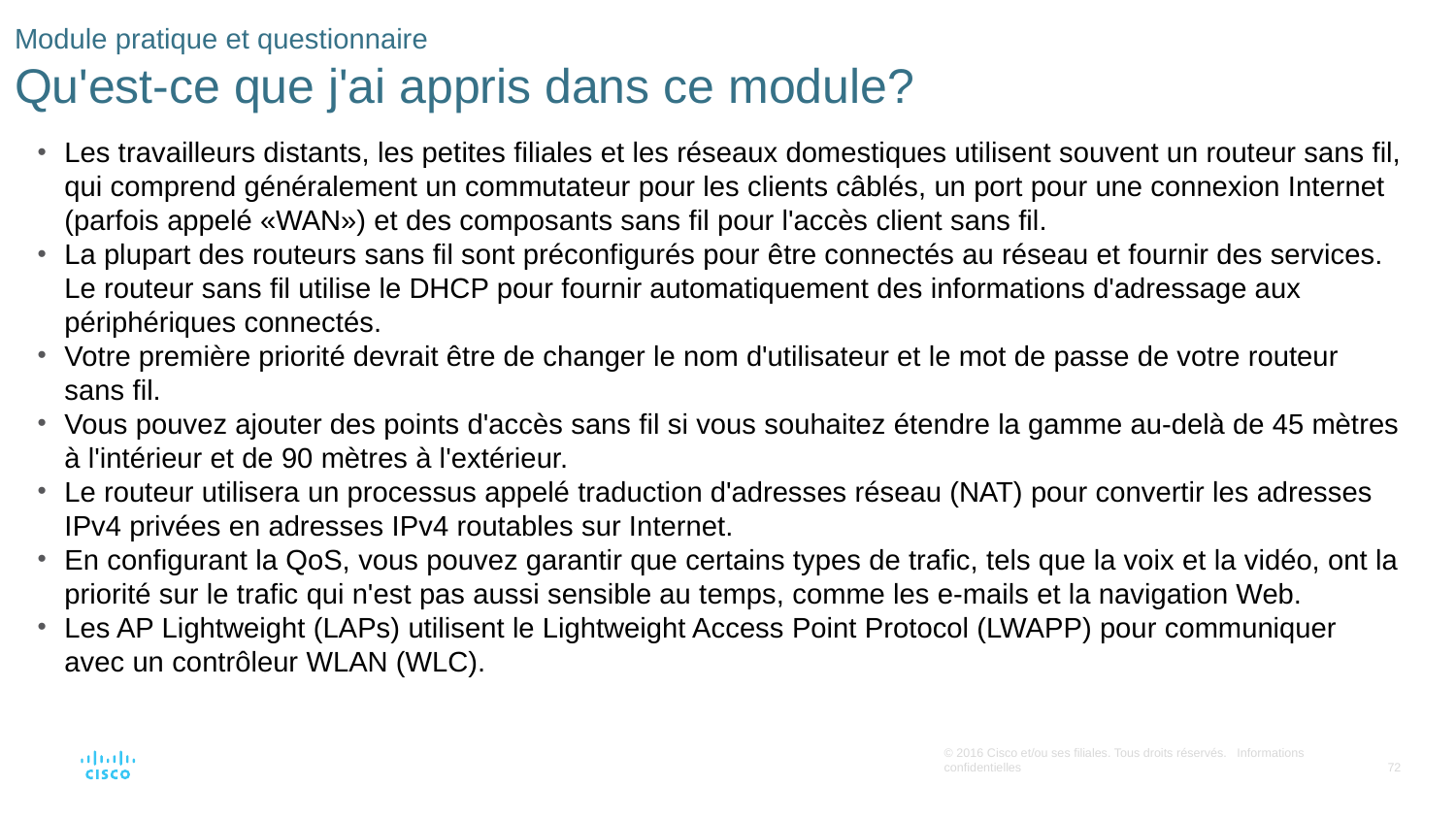

# Module pratique et questionnaire Qu'est-ce que j'ai appris dans ce module?
Les travailleurs distants, les petites filiales et les réseaux domestiques utilisent souvent un routeur sans fil, qui comprend généralement un commutateur pour les clients câblés, un port pour une connexion Internet (parfois appelé «WAN») et des composants sans fil pour l'accès client sans fil.
La plupart des routeurs sans fil sont préconfigurés pour être connectés au réseau et fournir des services. Le routeur sans fil utilise le DHCP pour fournir automatiquement des informations d'adressage aux périphériques connectés.
Votre première priorité devrait être de changer le nom d'utilisateur et le mot de passe de votre routeur sans fil.
Vous pouvez ajouter des points d'accès sans fil si vous souhaitez étendre la gamme au-delà de 45 mètres à l'intérieur et de 90 mètres à l'extérieur.
Le routeur utilisera un processus appelé traduction d'adresses réseau (NAT) pour convertir les adresses IPv4 privées en adresses IPv4 routables sur Internet.
En configurant la QoS, vous pouvez garantir que certains types de trafic, tels que la voix et la vidéo, ont la priorité sur le trafic qui n'est pas aussi sensible au temps, comme les e-mails et la navigation Web.
Les AP Lightweight (LAPs) utilisent le Lightweight Access Point Protocol (LWAPP) pour communiquer avec un contrôleur WLAN (WLC).